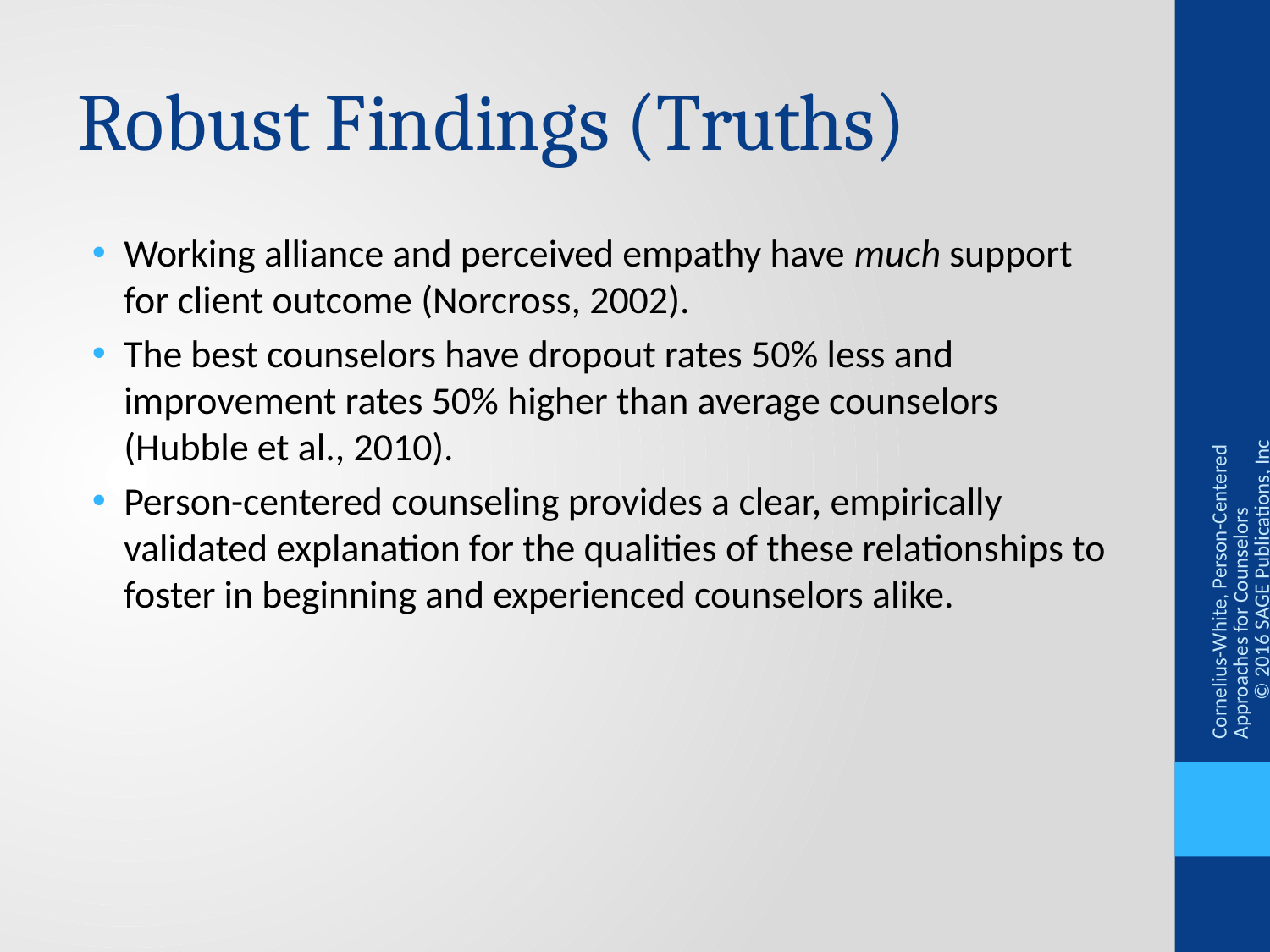

# Robust Findings (Truths)
Working alliance and perceived empathy have much support for client outcome (Norcross, 2002).
The best counselors have dropout rates 50% less and improvement rates 50% higher than average counselors (Hubble et al., 2010).
Person-centered counseling provides a clear, empirically validated explanation for the qualities of these relationships to foster in beginning and experienced counselors alike.
Cornelius-White, Person-Centered Approaches for Counselors                      © 2016 SAGE Publications, Inc.